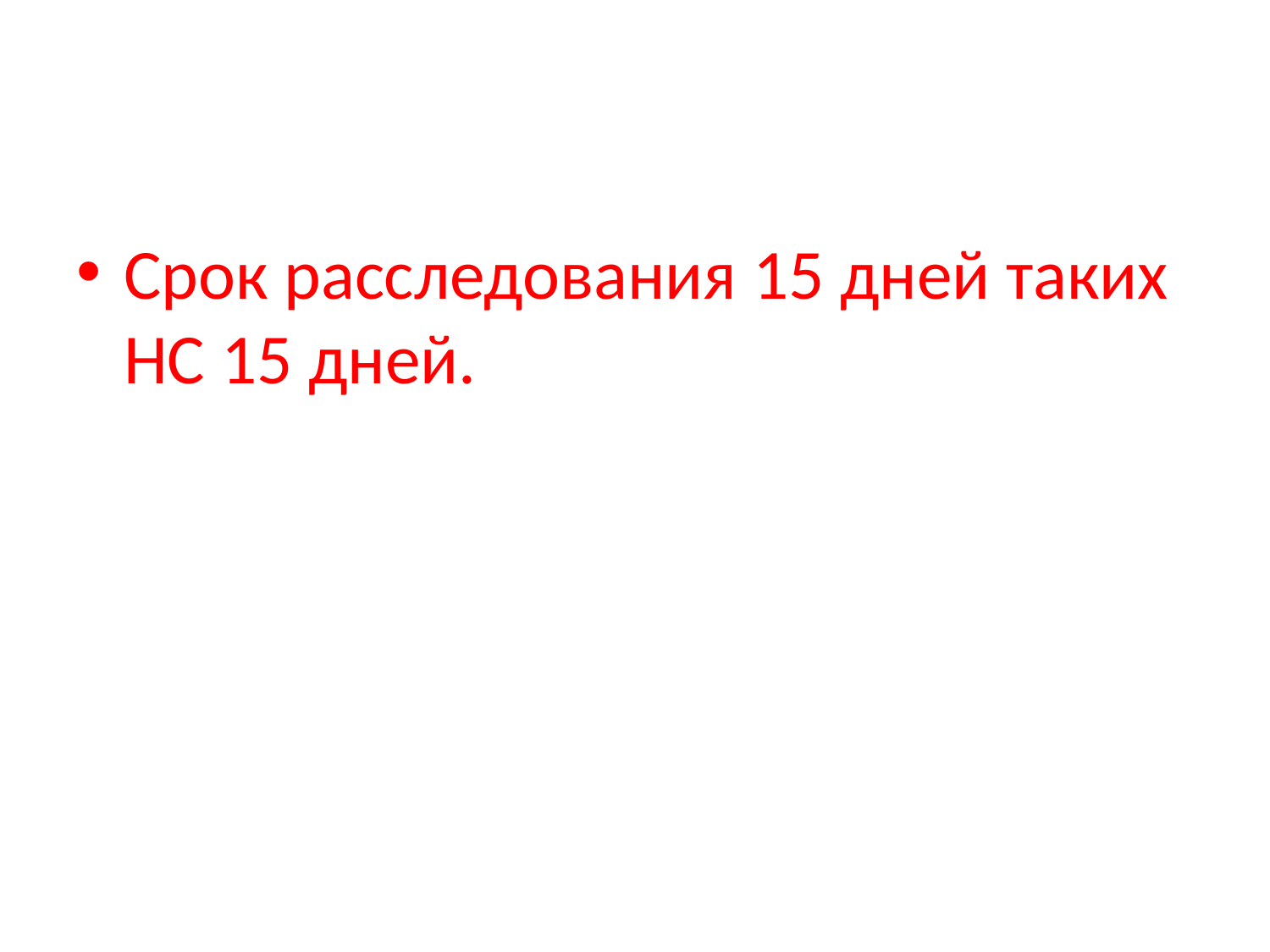

#
Срок расследования 15 дней таких НС 15 дней.